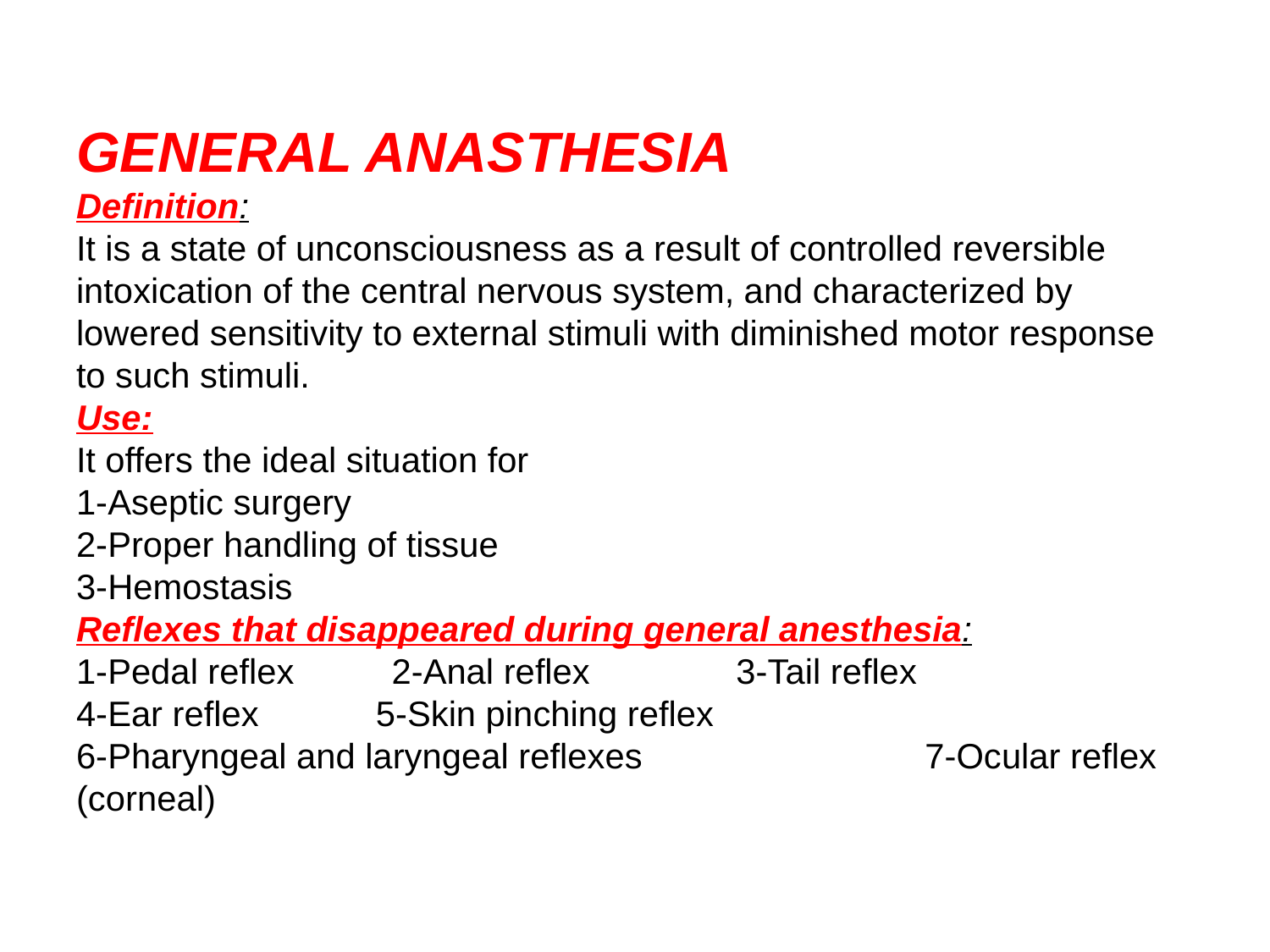

# GENERAL ANASTHESIA Definition: It is a state of unconsciousness as a result of controlled reversible intoxication of the central nervous system, and characterized by lowered sensitivity to external stimuli with diminished motor response to such stimuli. Use: It offers the ideal situation for   1-Aseptic surgery 2-Proper handling of tissue 3-Hemostasis Reflexes that disappeared during general anesthesia: 1-Pedal reflex          2-Anal reflex               3-Tail reflex                             4-Ear reflex            5-Skin pinching reflex 6-Pharyngeal and laryngeal reflexes                             7-Ocular reflex (corneal)